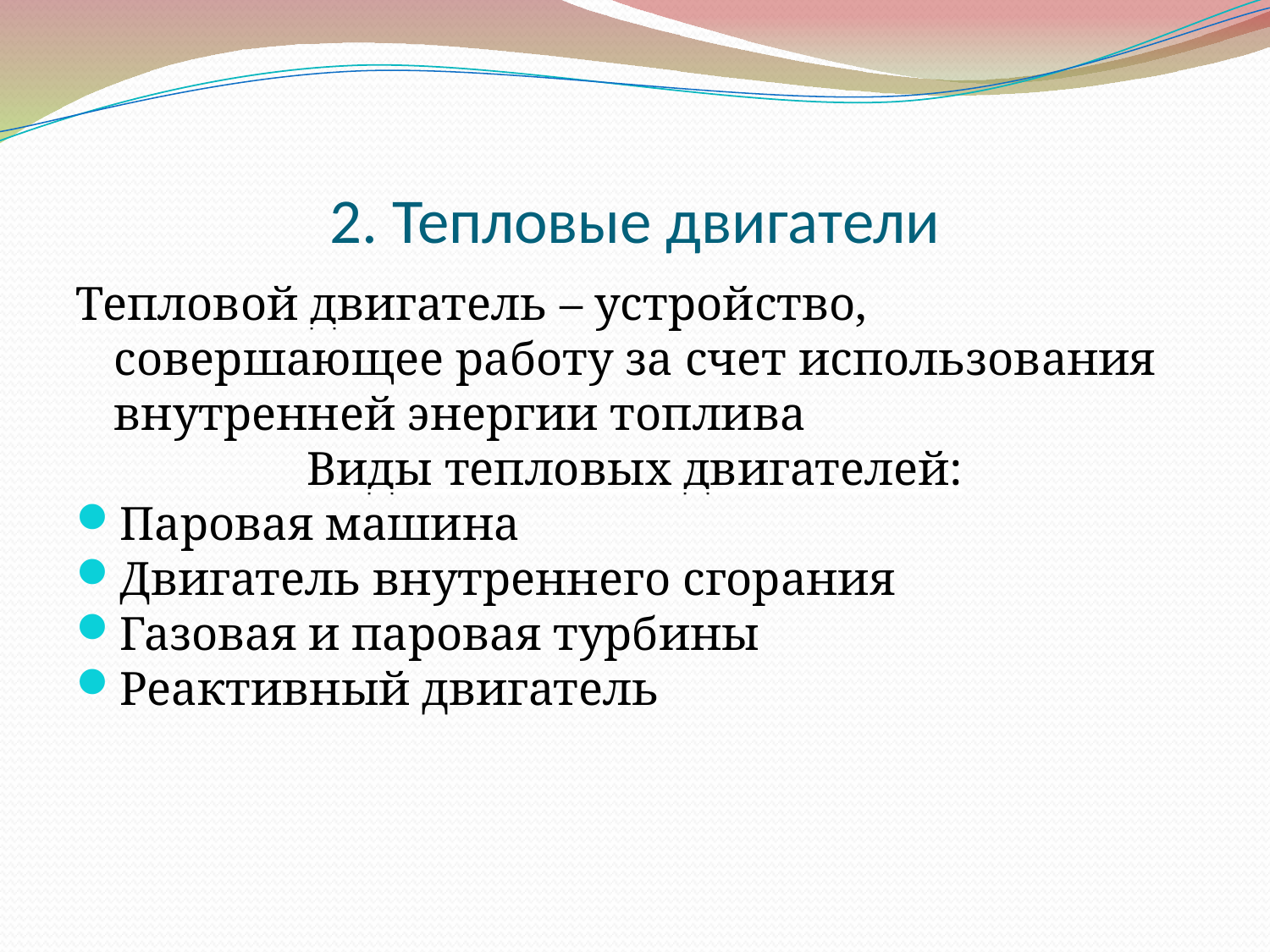

2. Тепловые двигатели
Тепловой двигатель – устройство, совершающее работу за счет использования внутренней энергии топлива
Виды тепловых двигателей:
Паровая машина
Двигатель внутреннего сгорания
Газовая и паровая турбины
Реактивный двигатель